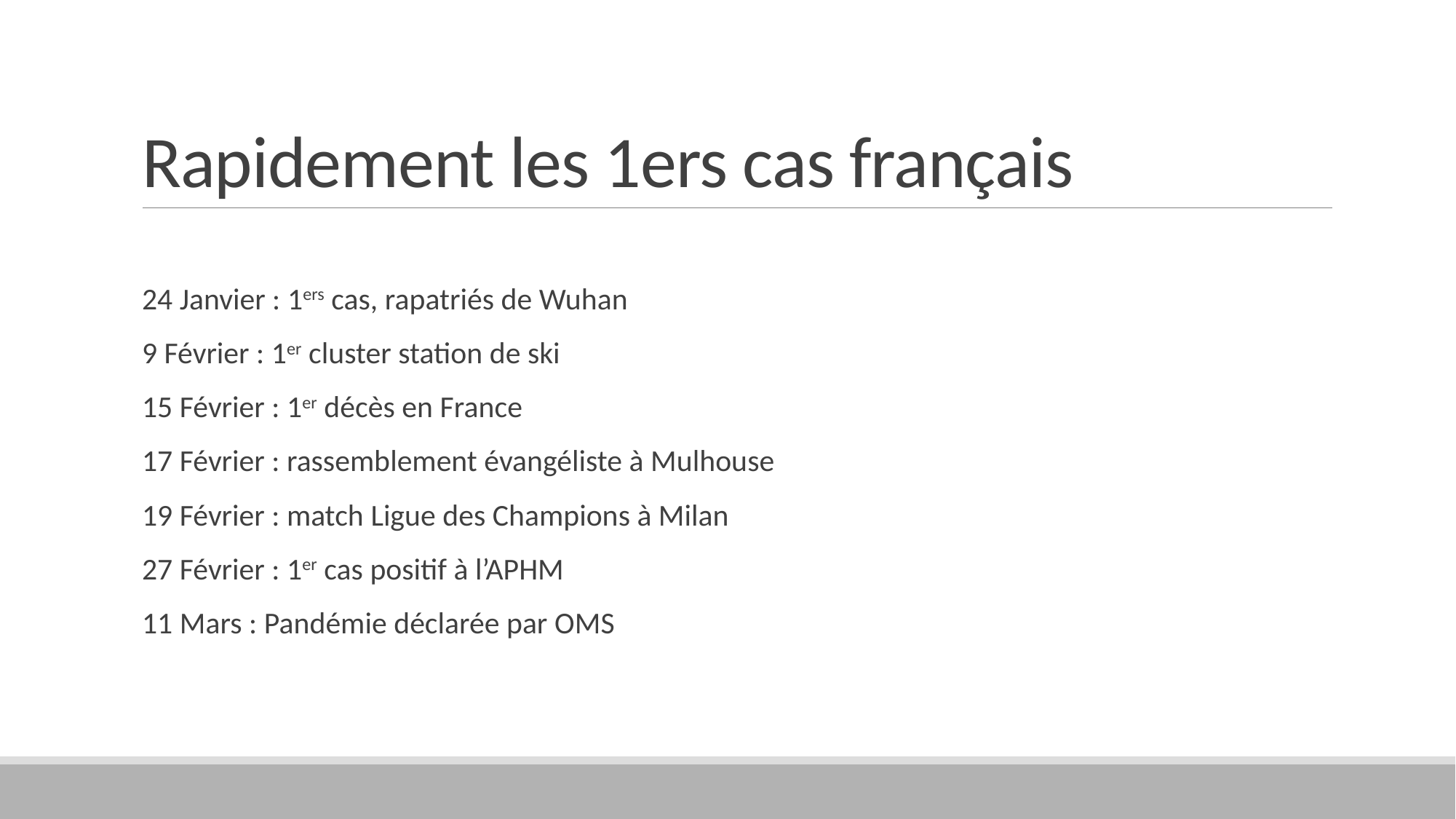

# Rapidement les 1ers cas français

24 Janvier : 1ers cas, rapatriés de Wuhan
9 Février : 1er cluster station de ski
15 Février : 1er décès en France
17 Février : rassemblement évangéliste à Mulhouse
19 Février : match Ligue des Champions à Milan
27 Février : 1er cas positif à l’APHM
11 Mars : Pandémie déclarée par OMS